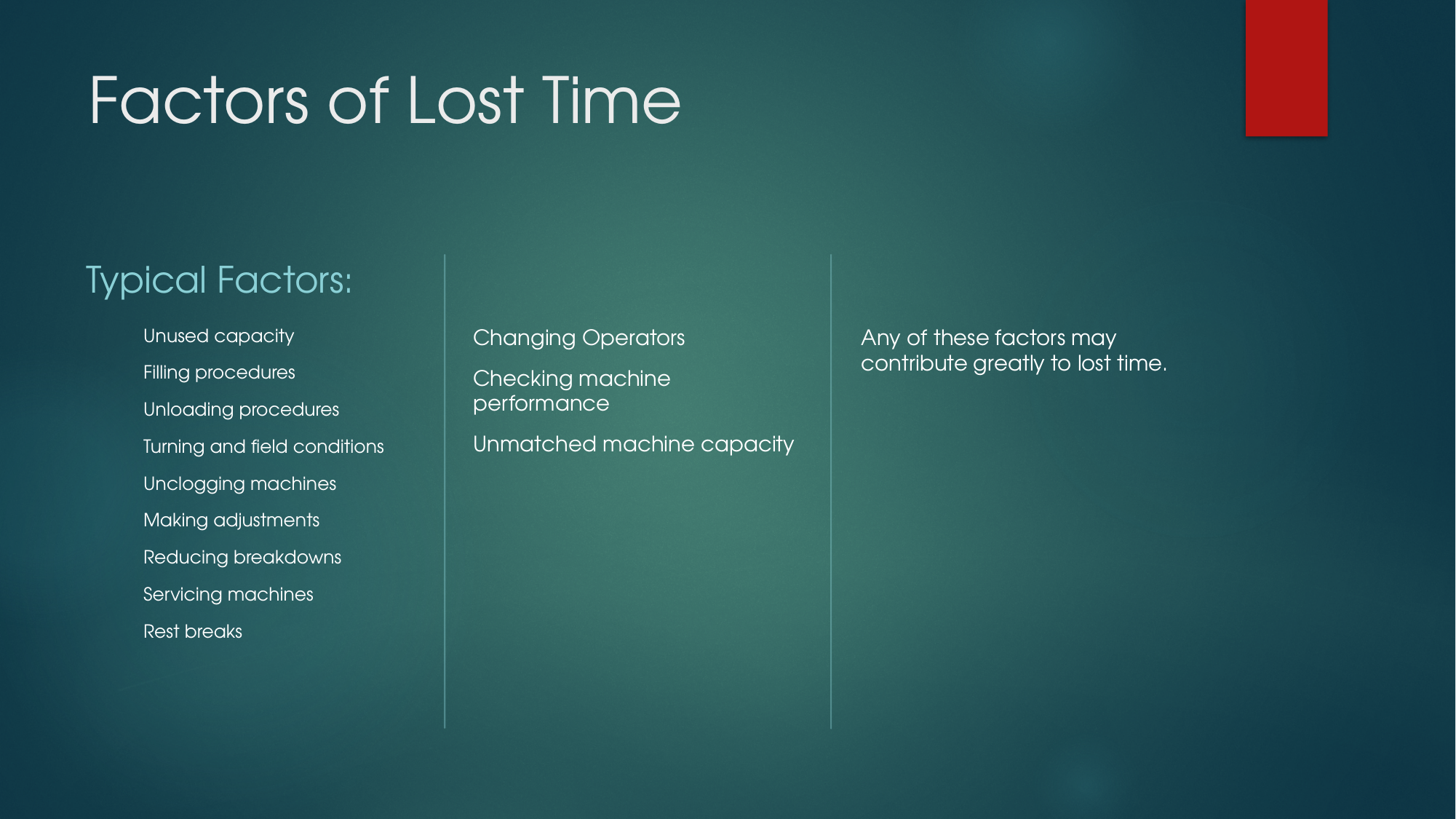

# Factors of Lost Time
Typical Factors:
Unused capacity
Filling procedures
Unloading procedures
Turning and field conditions
Unclogging machines
Making adjustments
Reducing breakdowns
Servicing machines
Rest breaks

Changing Operators
Checking machine performance
Unmatched machine capacity
Any of these factors may contribute greatly to lost time.